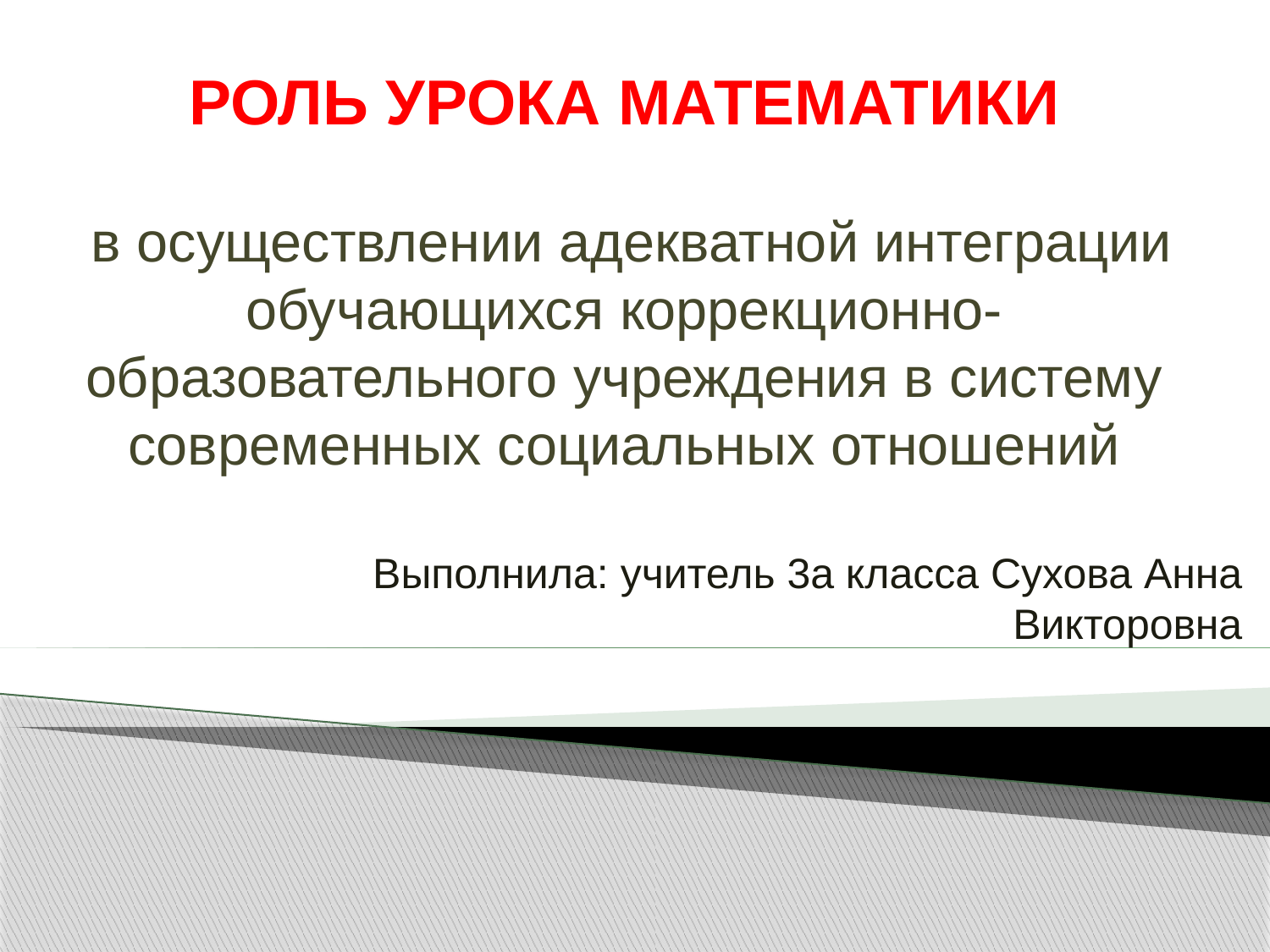

# РОЛЬ УРОКА МАТЕМАТИКИ в осуществлении адекватной интеграции обучающихся коррекционно-образовательного учреждения в систему современных социальных отношений
Выполнила: учитель 3а класса Сухова Анна Викторовна